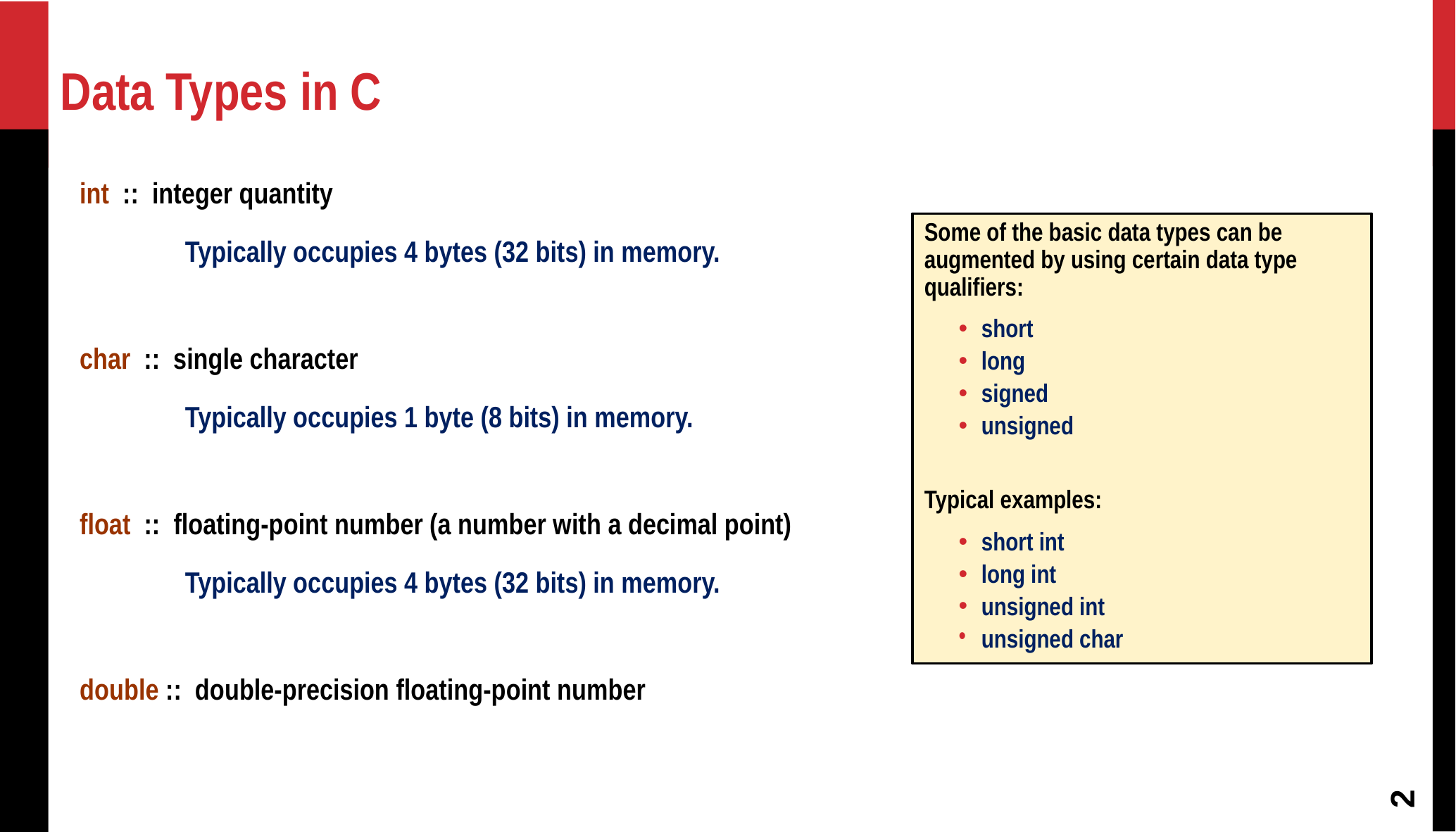

Data Types in C
int  ::  integer quantity
      Typically occupies 4 bytes (32 bits) in memory.

char  ::  single character
      Typically occupies 1 byte (8 bits) in memory.

float  ::  floating-point number (a number with a decimal point)
      Typically occupies 4 bytes (32 bits) in memory.

double ::  double-precision floating-point number
Some of the basic data types can be augmented by using certain data type qualifiers:
short
long
signed
unsigned

Typical examples:
short int
long int
unsigned int
unsigned char
2